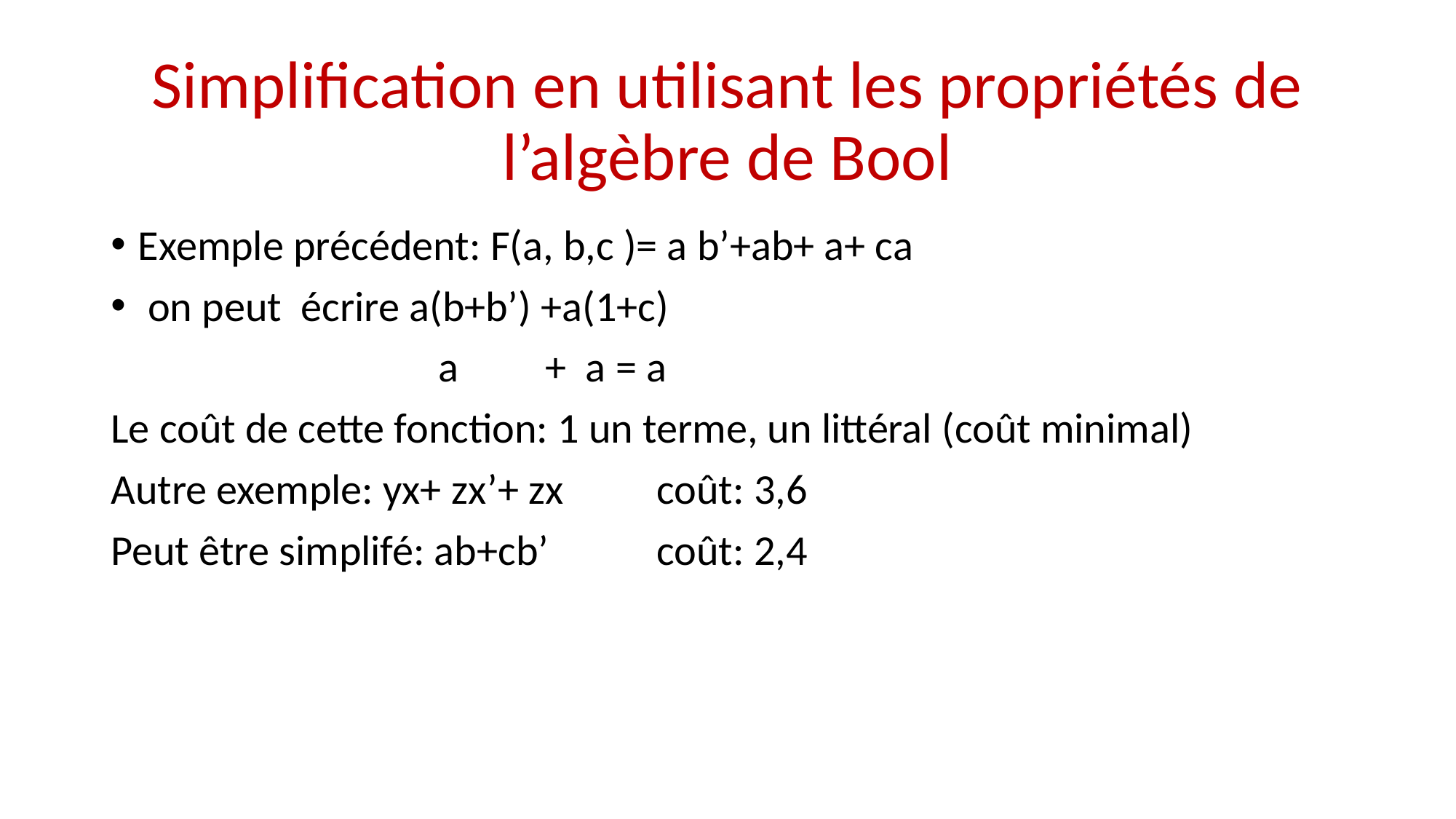

# Simplification en utilisant les propriétés de l’algèbre de Bool
Exemple précédent: F(a, b,c )= a b’+ab+ a+ ca
 on peut  écrire a(b+b’) +a(1+c)
			a         +  a = a
Le coût de cette fonction: 1 un terme, un littéral (coût minimal)
Autre exemple: yx+ zx’+ zx	coût: 3,6
Peut être simplifé: ab+cb’	coût: 2,4